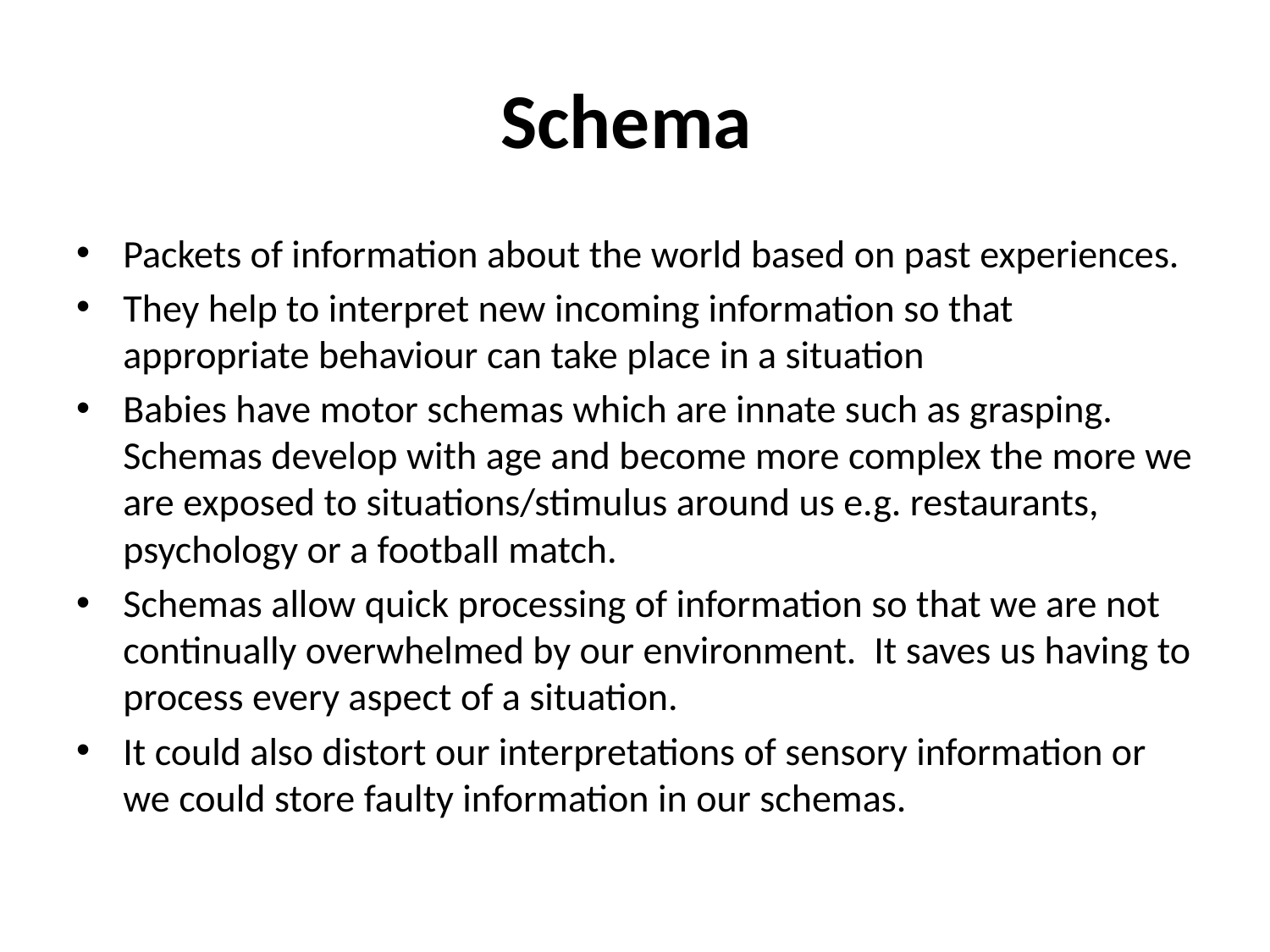

# Schema
Packets of information about the world based on past experiences.
They help to interpret new incoming information so that appropriate behaviour can take place in a situation
Babies have motor schemas which are innate such as grasping.  Schemas develop with age and become more complex the more we are exposed to situations/stimulus around us e.g. restaurants, psychology or a football match.
Schemas allow quick processing of information so that we are not continually overwhelmed by our environment.  It saves us having to process every aspect of a situation.
It could also distort our interpretations of sensory information or we could store faulty information in our schemas.